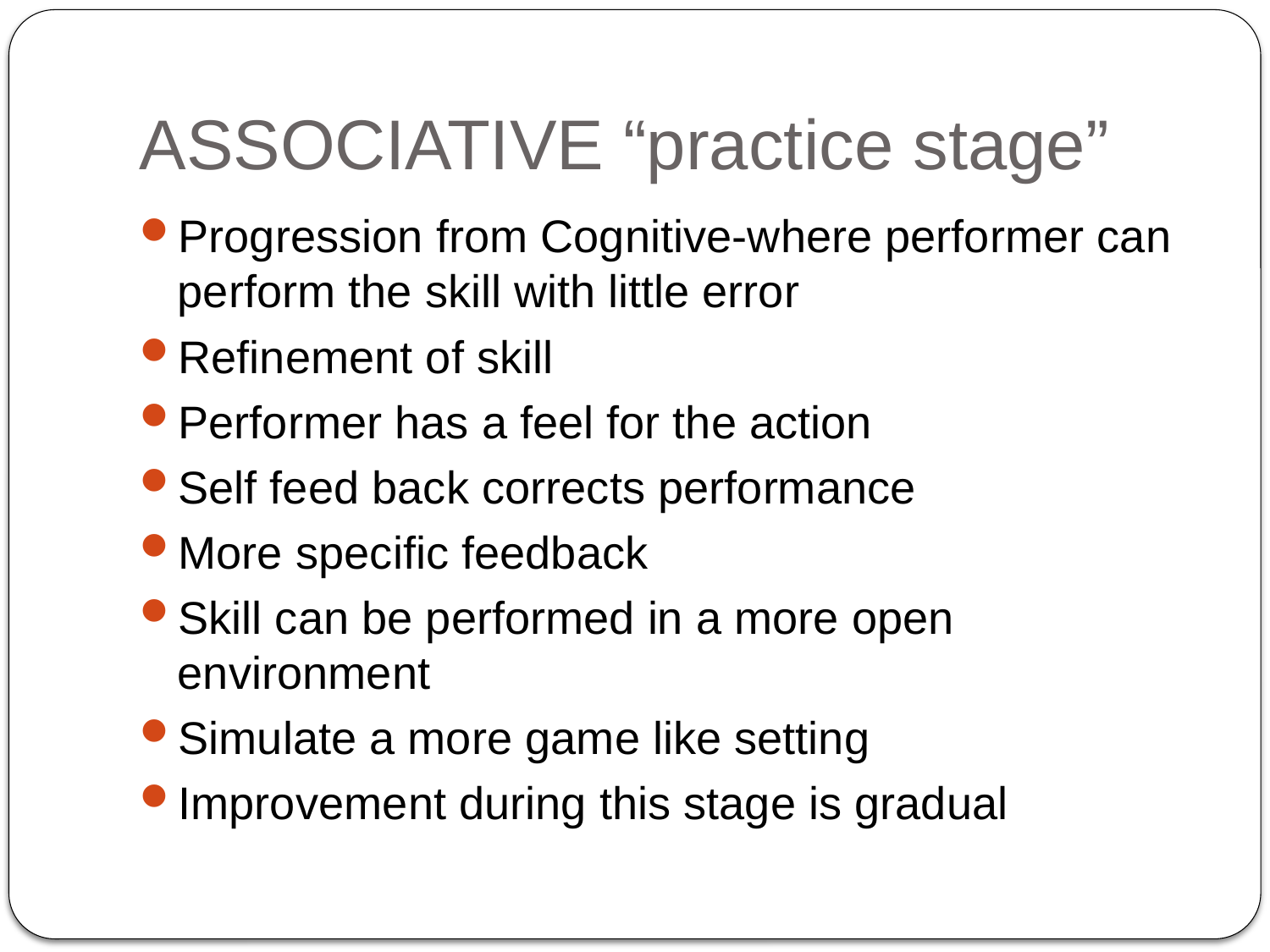

# ASSOCIATIVE “practice stage”
Progression from Cognitive-where performer can perform the skill with little error
Refinement of skill
Performer has a feel for the action
Self feed back corrects performance
More specific feedback
Skill can be performed in a more open environment
Simulate a more game like setting
Improvement during this stage is gradual